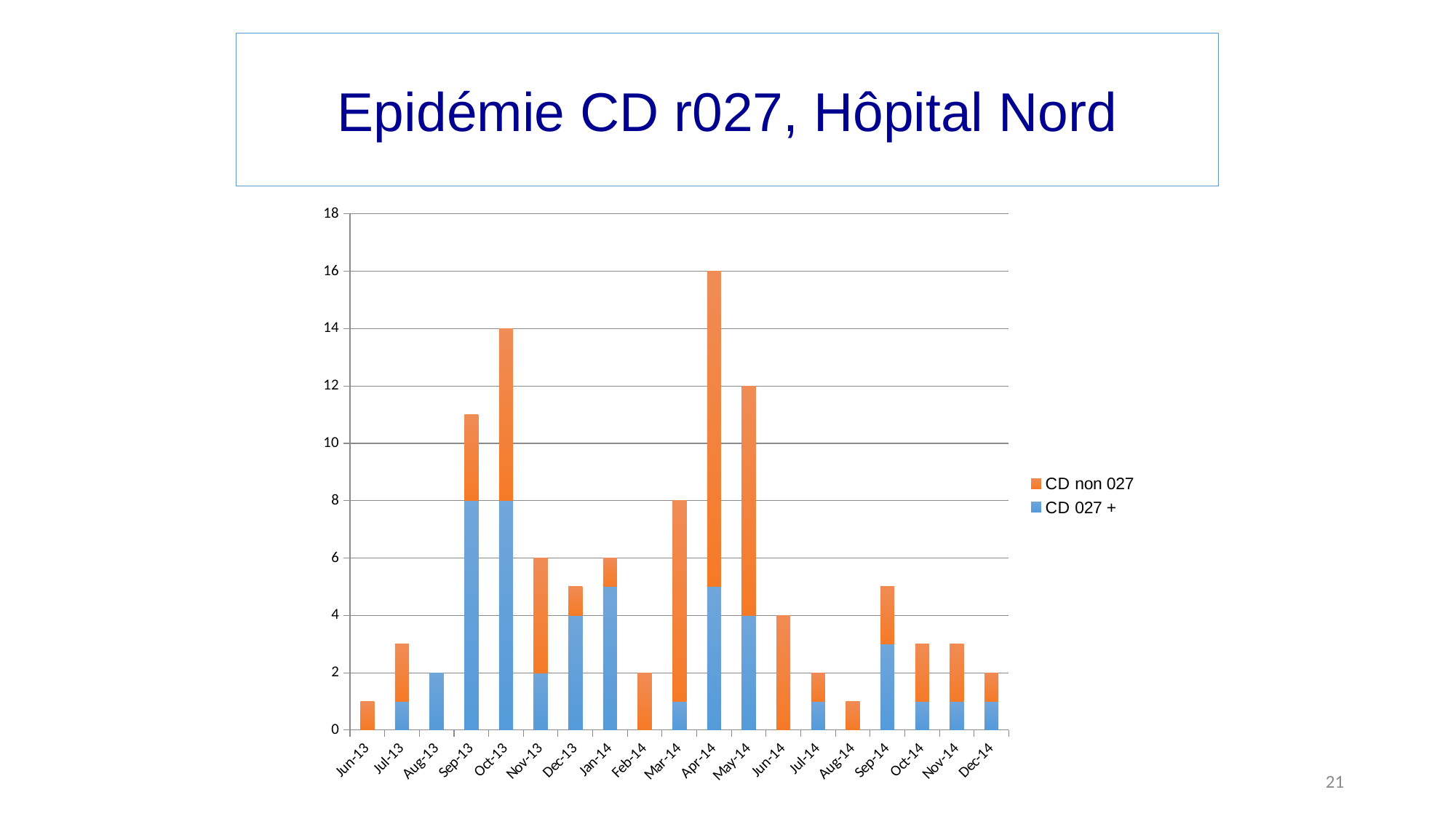

Epidémie CD r027, Hôpital Nord

### Chart

| Category | CD 027 + | CD non 027 |
|---|---|---|
| 41426 | 0.0 | 1.0 |
| 41456 | 1.0 | 2.0 |
| 41487 | 2.0 | 0.0 |
| 41518 | 8.0 | 3.0 |
| 41548 | 8.0 | 6.0 |
| 41579 | 2.0 | 4.0 |
| 41609 | 4.0 | 1.0 |
| 41640 | 5.0 | 1.0 |
| 41671 | 0.0 | 2.0 |
| 41699 | 1.0 | 7.0 |
| 41730 | 5.0 | 11.0 |
| 41760 | 4.0 | 8.0 |
| 41791 | 0.0 | 4.0 |
| 41821 | 1.0 | 1.0 |
| 41852 | 0.0 | 1.0 |
| 41883 | 3.0 | 2.0 |
| 41913 | 1.0 | 2.0 |
| 41944 | 1.0 | 2.0 |
| 41974 | 1.0 | 1.0 |
21